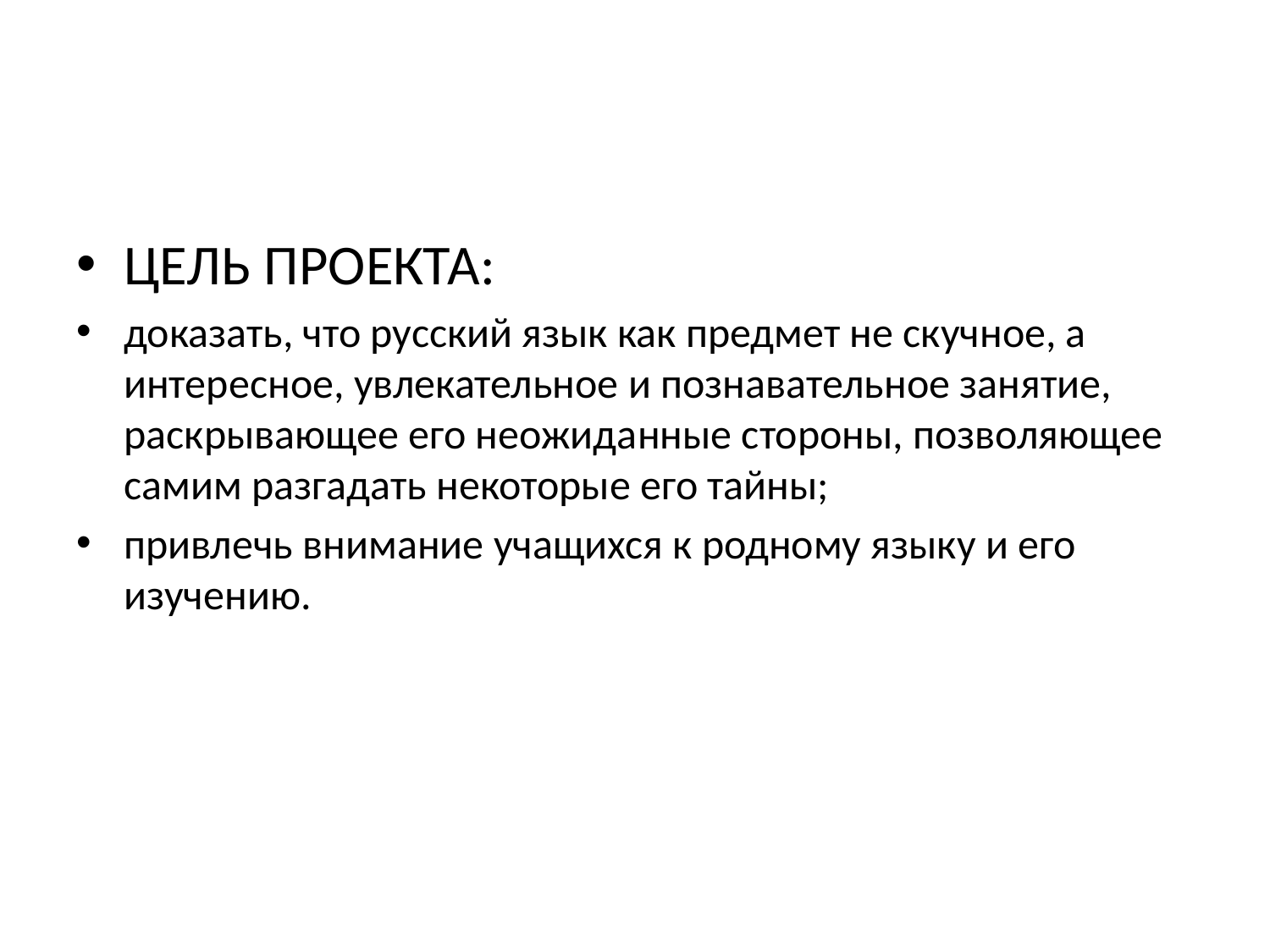

ЦЕЛЬ ПРОЕКТА:
доказать, что русский язык как предмет не скучное, а интересное, увлекательное и познавательное занятие, раскрывающее его неожиданные стороны, позволяющее самим разгадать некоторые его тайны;
привлечь внимание учащихся к родному языку и его изучению.